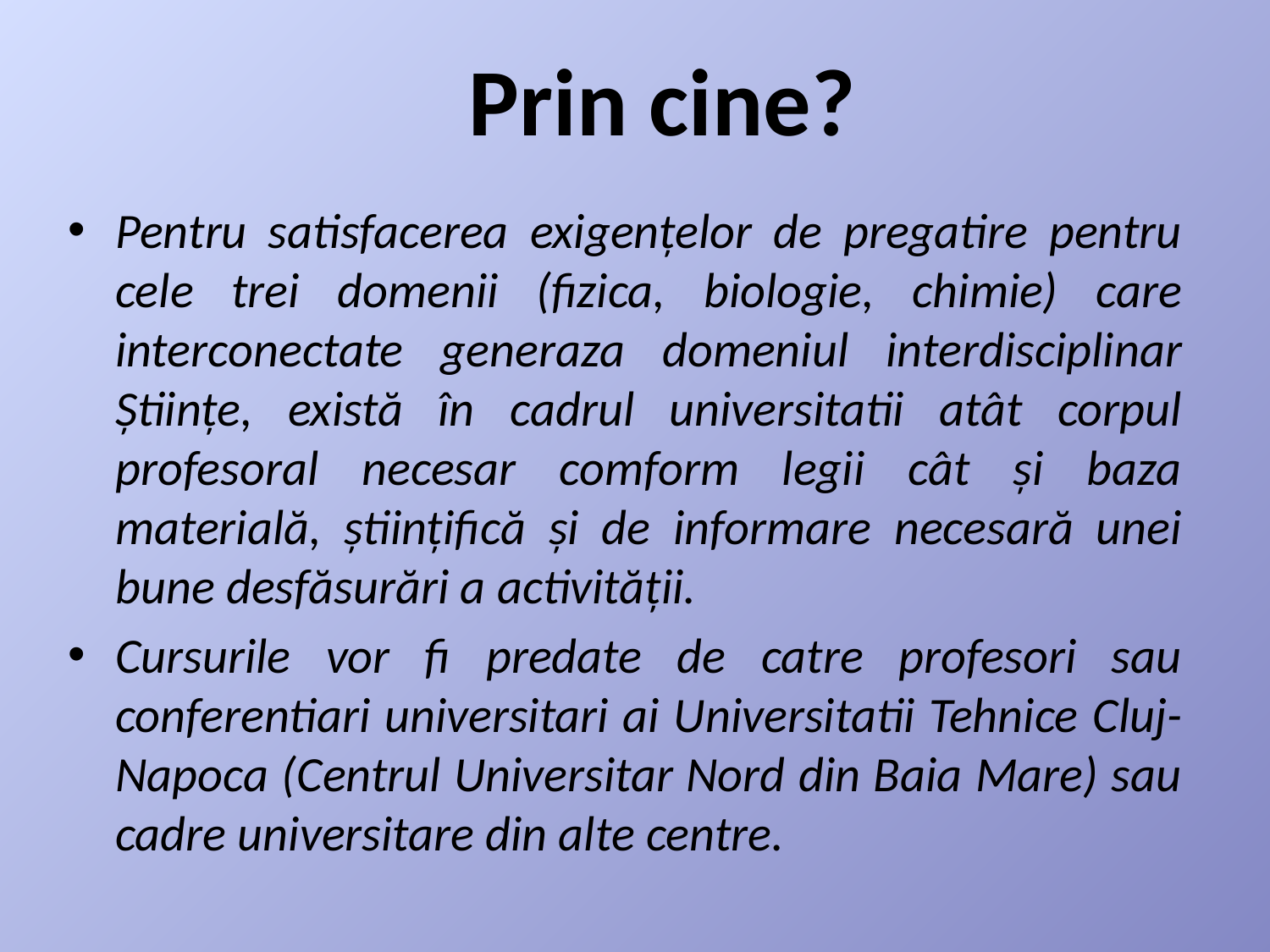

# Prin cine?
Pentru satisfacerea exigențelor de pregatire pentru cele trei domenii (fizica, biologie, chimie) care interconectate generaza domeniul interdisciplinar Științe, există în cadrul universitatii atât corpul profesoral necesar comform legii cât și baza materială, științifică și de informare necesară unei bune desfăsurări a activității.
Cursurile vor fi predate de catre profesori sau conferentiari universitari ai Universitatii Tehnice Cluj-Napoca (Centrul Universitar Nord din Baia Mare) sau cadre universitare din alte centre.